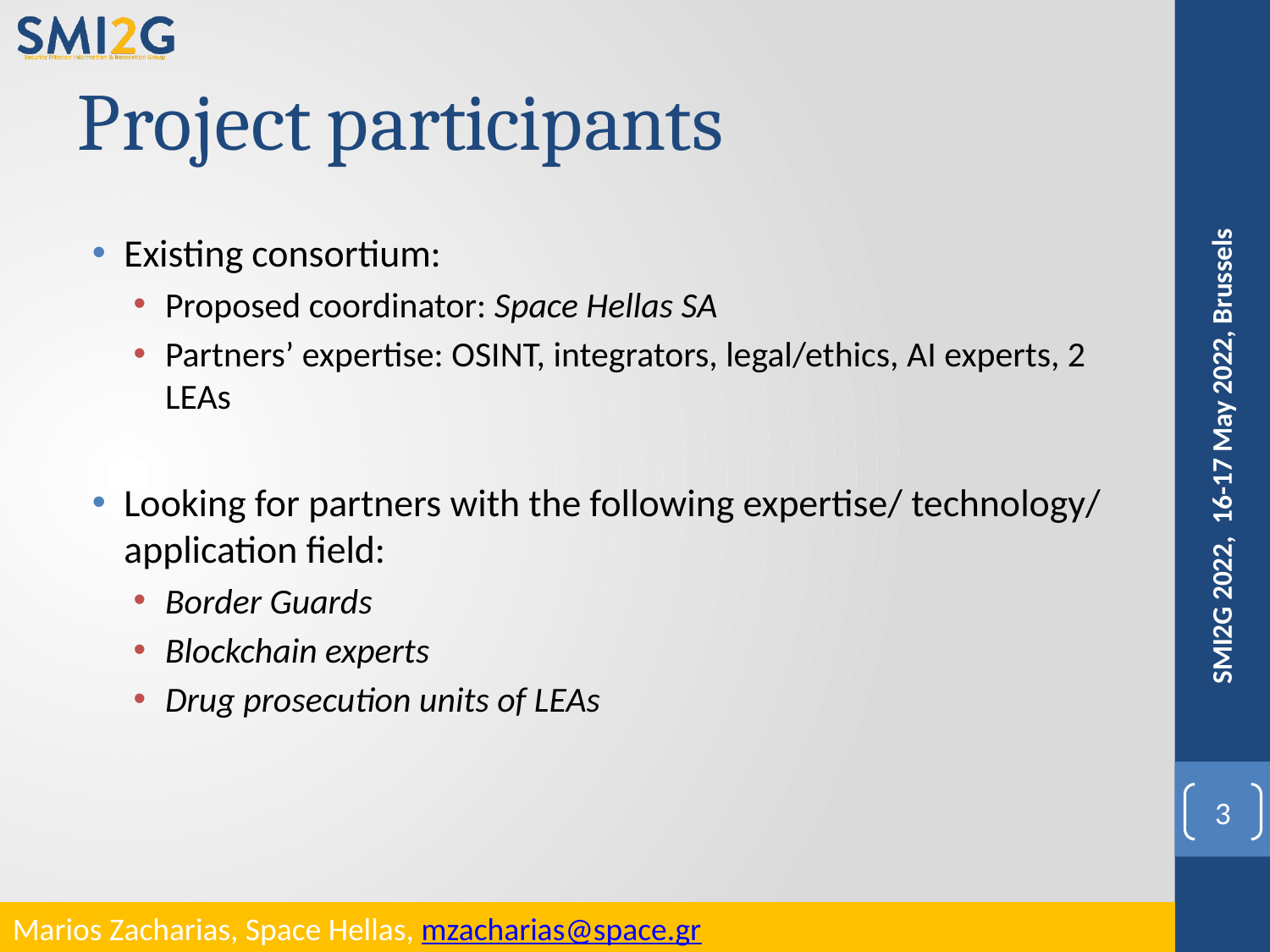

# Project participants
Existing consortium:
Proposed coordinator: Space Hellas SA
Partners’ expertise: OSINT, integrators, legal/ethics, AI experts, 2 LEAs

Looking for partners with the following expertise/ technology/ application field:
Border Guards
Blockchain experts
Drug prosecution units of LEAs

SMI2G 2022,  16-17 May 2022, Brussels
3
Marios Zacharias, Space Hellas, mzacharias@space.gr